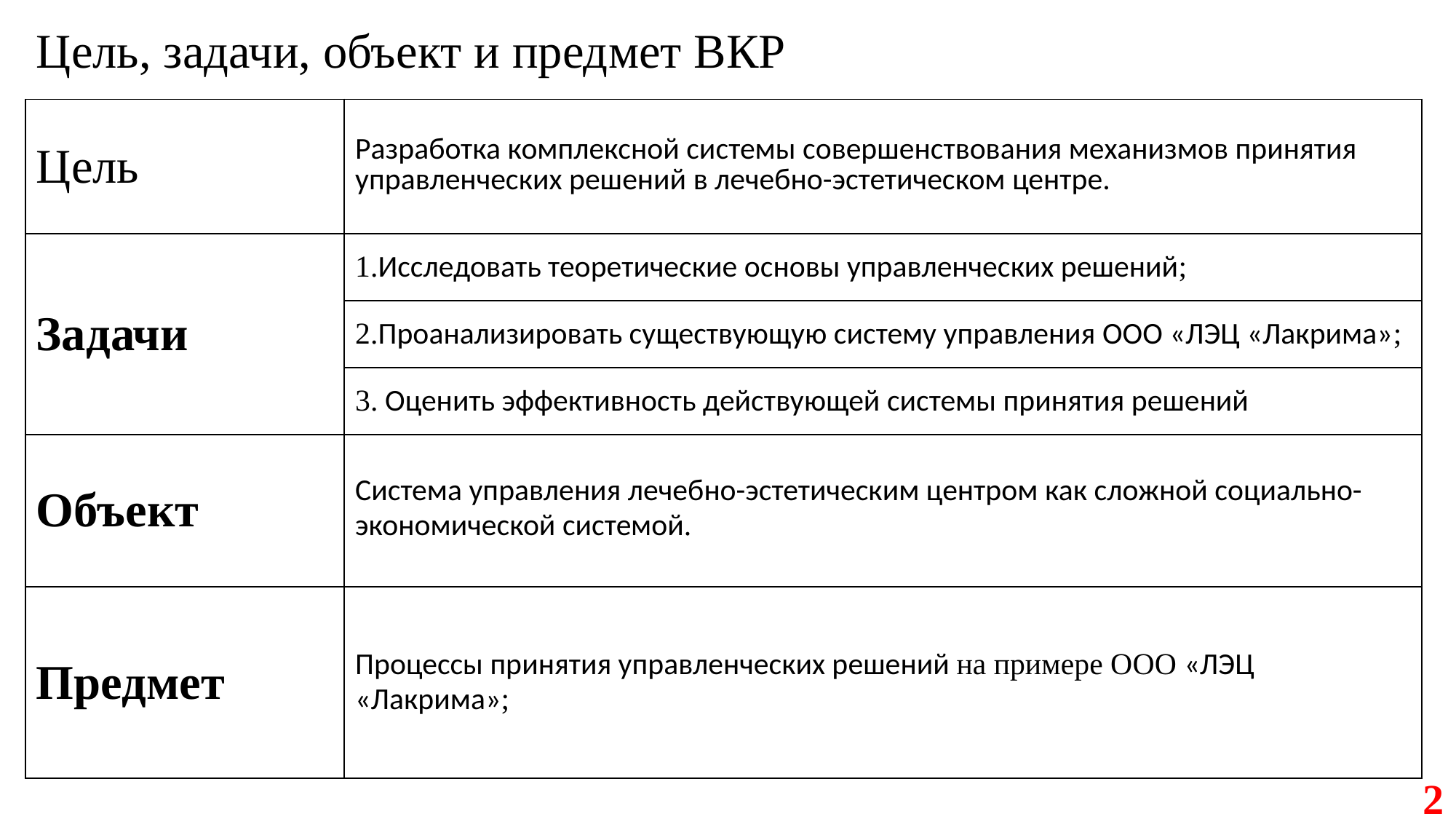

# Цель, задачи, объект и предмет ВКР
| Цель | Разработка комплексной системы совершенствования механизмов принятия управленческих решений в лечебно-эстетическом центре. |
| --- | --- |
| Задачи | 1.Исследовать теоретические основы управленческих решений; |
|  | 2.Проанализировать существующую систему управления ООО «ЛЭЦ «Лакрима»; |
|  | 3. Оценить эффективность действующей системы принятия решений |
| Объект | Система управления лечебно-эстетическим центром как сложной социально-экономической системой. |
| Предмет | Процессы принятия управленческих решений на примере ООО «ЛЭЦ «Лакрима»; |
2